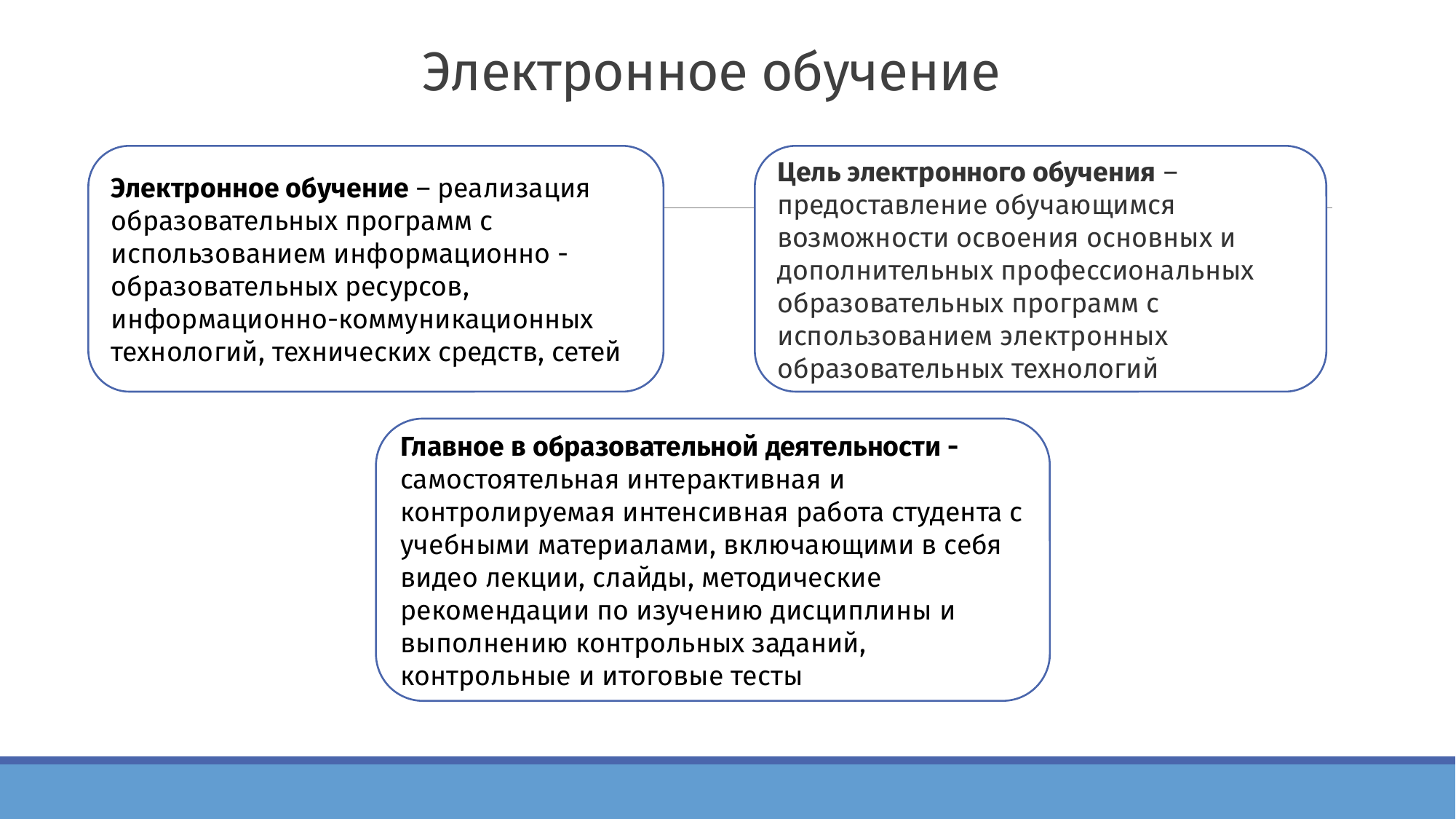

# Электронное обучение
Электронное обучение – реализация образовательных программ с использованием информационно - образовательных ресурсов, информационно-коммуникационных технологий, технических средств, сетей
Цель электронного обучения – предоставление обучающимся возможности освоения основных и дополнительных профессиональных образовательных программ с использованием электронных образовательных технологий

Главное в образовательной деятельности - самостоятельная интерактивная и контролируемая интенсивная работа студента с учебными материалами, включающими в себя видео лекции, слайды, методические рекомендации по изучению дисциплины и выполнению контрольных заданий, контрольные и итоговые тесты